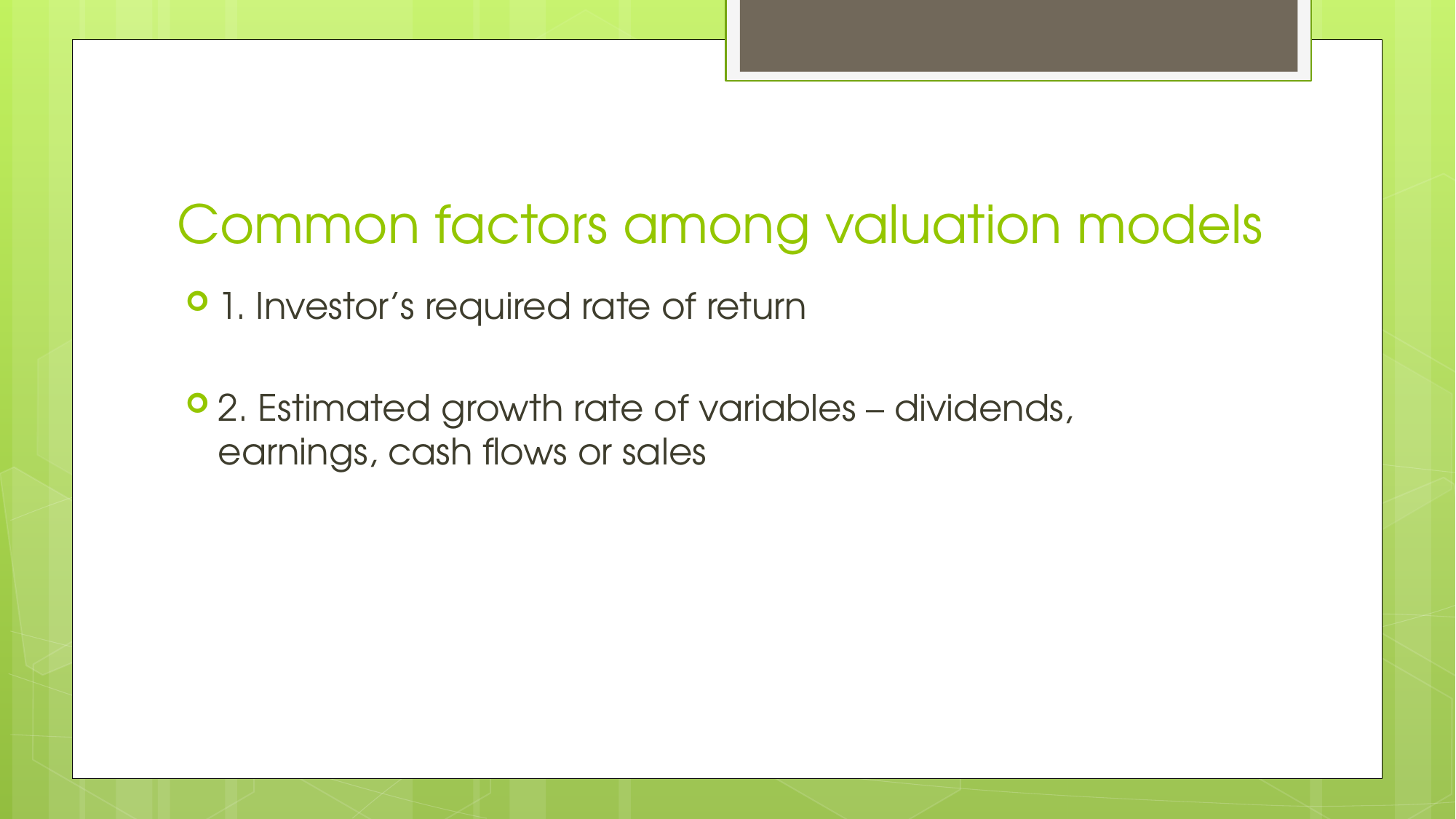

# Common factors among valuation models
1. Investor’s required rate of return

2. Estimated growth rate of variables – dividends, earnings, cash flows or sales